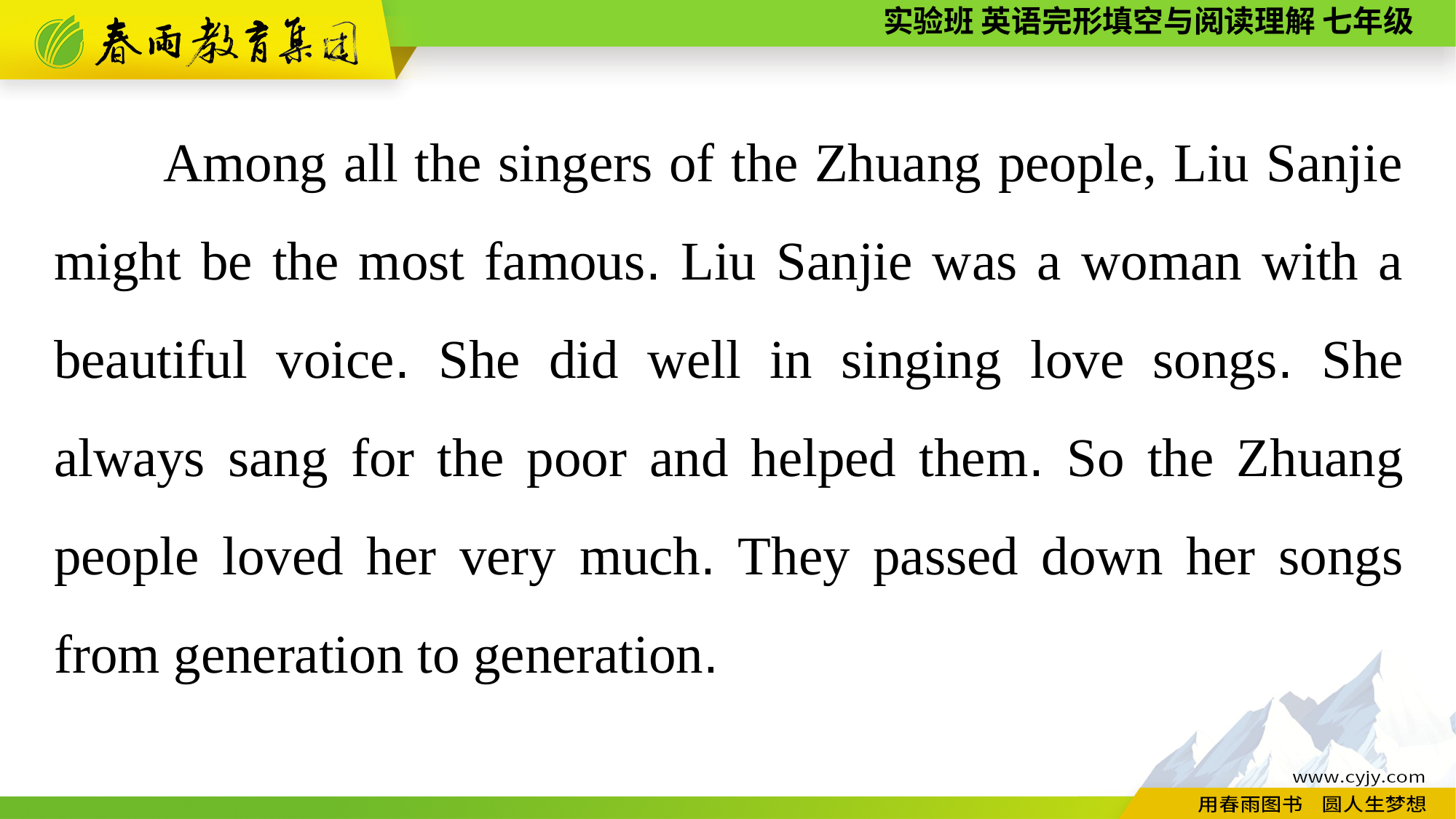

Among all the singers of the Zhuang people, Liu Sanjie might be the most famous. Liu Sanjie was a woman with a beautiful voice. She did well in singing love songs. She always sang for the poor and helped them. So the Zhuang people loved her very much. They passed down her songs from generation to generation.